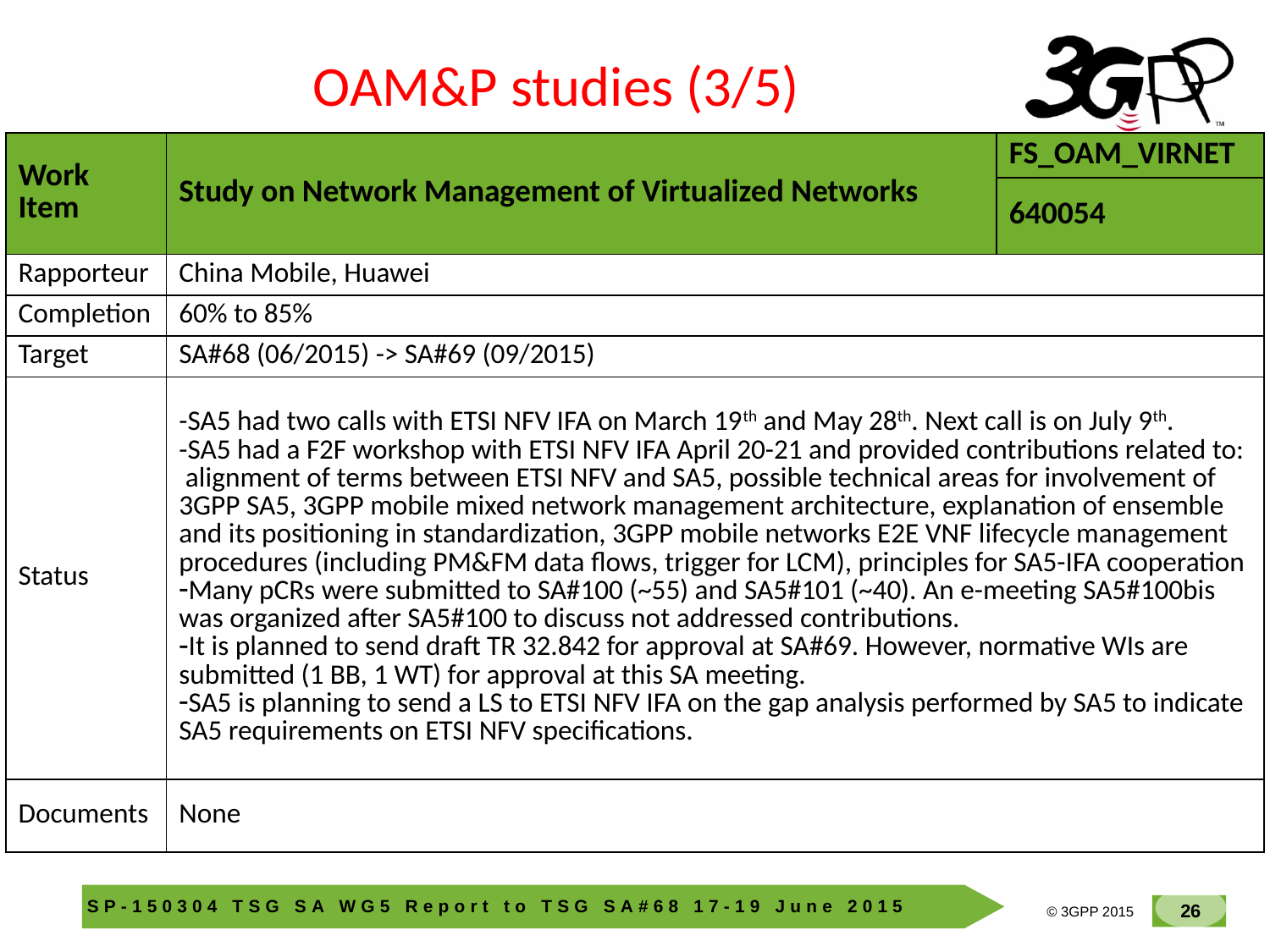

OAM&P studies (3/5)
| Work Item | Study on Network Management of Virtualized Networks | FS\_OAM\_VIRNET |
| --- | --- | --- |
|  |  | 640054 |
| Rapporteur | China Mobile, Huawei |  |
| Completion | 60% to 85% |  |
| Target | SA#68 (06/2015) -> SA#69 (09/2015) |  |
| Status | -SA5 had two calls with ETSI NFV IFA on March 19th and May 28th. Next call is on July 9th. -SA5 had a F2F workshop with ETSI NFV IFA April 20-21 and provided contributions related to: alignment of terms between ETSI NFV and SA5, possible technical areas for involvement of 3GPP SA5, 3GPP mobile mixed network management architecture, explanation of ensemble and its positioning in standardization, 3GPP mobile networks E2E VNF lifecycle management procedures (including PM&FM data flows, trigger for LCM), principles for SA5-IFA cooperation Many pCRs were submitted to SA#100 (~55) and SA5#101 (~40). An e-meeting SA5#100bis was organized after SA5#100 to discuss not addressed contributions. It is planned to send draft TR 32.842 for approval at SA#69. However, normative WIs are submitted (1 BB, 1 WT) for approval at this SA meeting. SA5 is planning to send a LS to ETSI NFV IFA on the gap analysis performed by SA5 to indicate SA5 requirements on ETSI NFV specifications. |  |
| Documents | None |  |